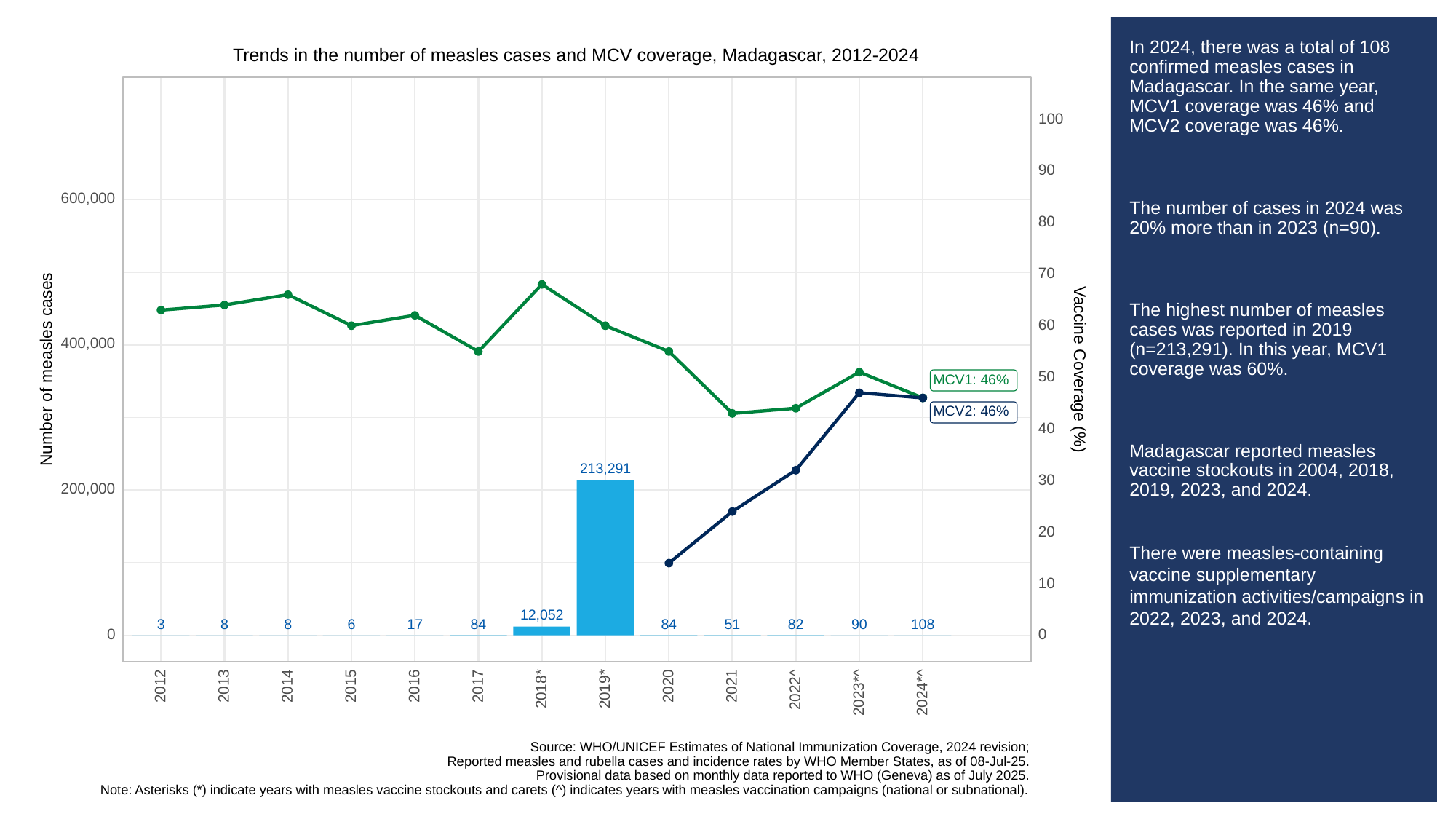

# In 2024, there was a total of 108 confirmed measles cases in Madagascar. In the same year, MCV1 coverage was 46% and MCV2 coverage was 46%.

The number of cases in 2024 was 20% more than in 2023 (n=90).

The highest number of measles cases was reported in 2019 (n=213,291). In this year, MCV1 coverage was 60%.

Madagascar reported measles vaccine stockouts in 2004, 2018, 2019, 2023, and 2024.

There were measles-containing vaccine supplementary immunization activities/campaigns in 2022, 2023, and 2024.

Trends in the number of measles cases and MCV coverage, Madagascar, 2012-2024

100

90
600,000

80
70

60

400,000

Vaccine Coverage (%)
Number of measles cases

50
MCV1: 46%

MCV2: 46%

40
213,291

30

200,000

20

10
12,052
108
90
84
84
82
51
3
8
8
6
17

0
0

2013
2012
2014
2015
2016
2017
2020
2021
2018*
2019*
2022^
2023*^
2024*^
Source: WHO/UNICEF Estimates of National Immunization Coverage, 2024 revision;
Reported measles and rubella cases and incidence rates by WHO Member States, as of 08-Jul-25.
Provisional data based on monthly data reported to WHO (Geneva) as of July 2025.
Note: Asterisks (*) indicate years with measles vaccine stockouts and carets (^) indicates years with measles vaccination campaigns (national or subnational).